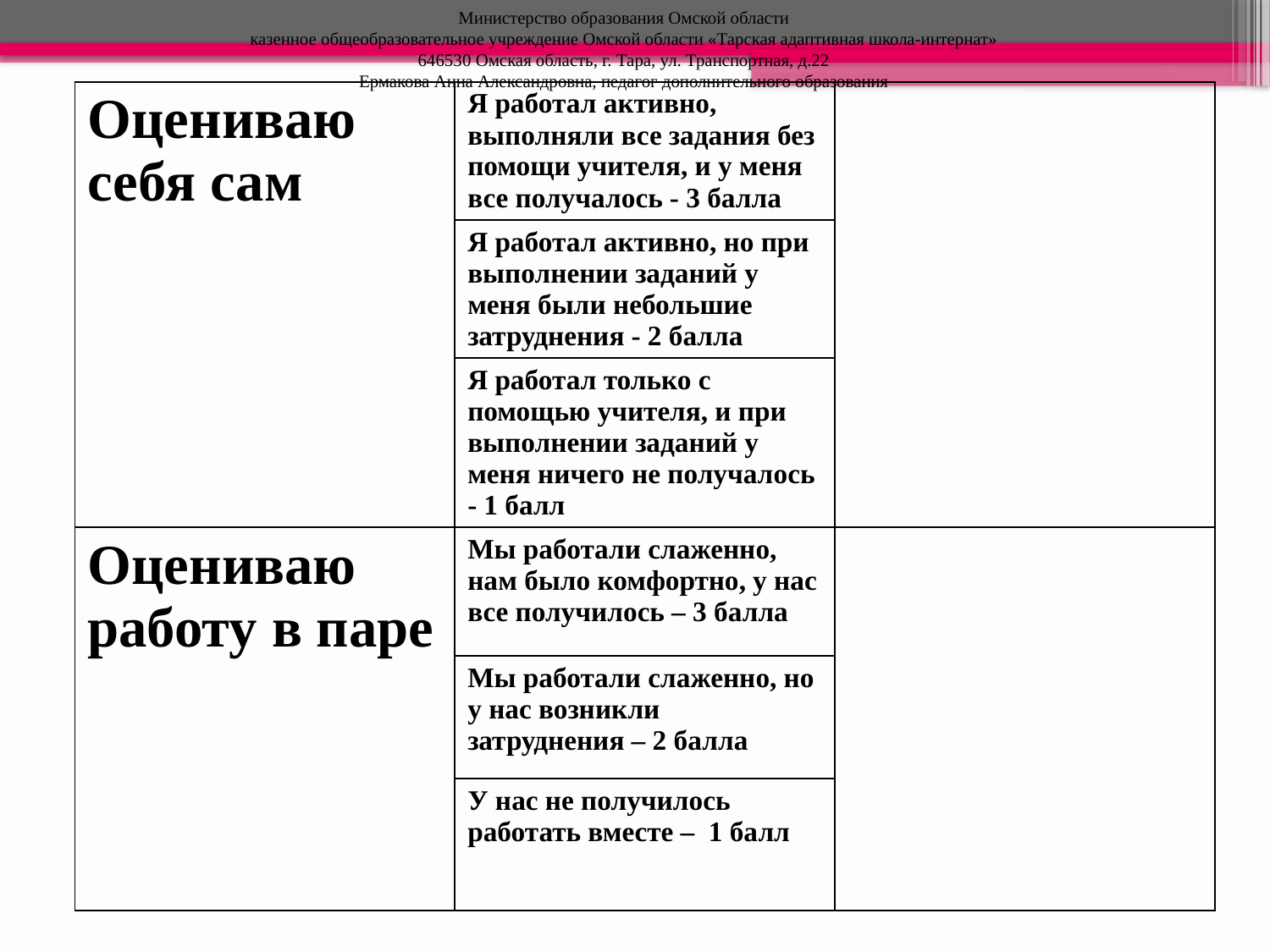

Министерство образования Омской области
казенное общеобразовательное учреждение Омской области «Тарская адаптивная школа-интернат»
646530 Омская область, г. Тара, ул. Транспортная, д.22
Ермакова Анна Александровна, педагог дополнительного образования
| Оцениваю себя сам | Я работал активно, выполняли все задания без помощи учителя, и у меня все получалось - 3 балла |  |
| --- | --- | --- |
|  | Я работал активно, но при выполнении заданий у меня были небольшие затруднения - 2 балла |  |
|  | Я работал только с помощью учителя, и при выполнении заданий у меня ничего не получалось - 1 балл |  |
| Оцениваю работу в паре | Мы работали слаженно, нам было комфортно, у нас все получилось – 3 балла |  |
|  | Мы работали слаженно, но у нас возникли затруднения – 2 балла |  |
|  | У нас не получилось работать вместе – 1 балл |  |